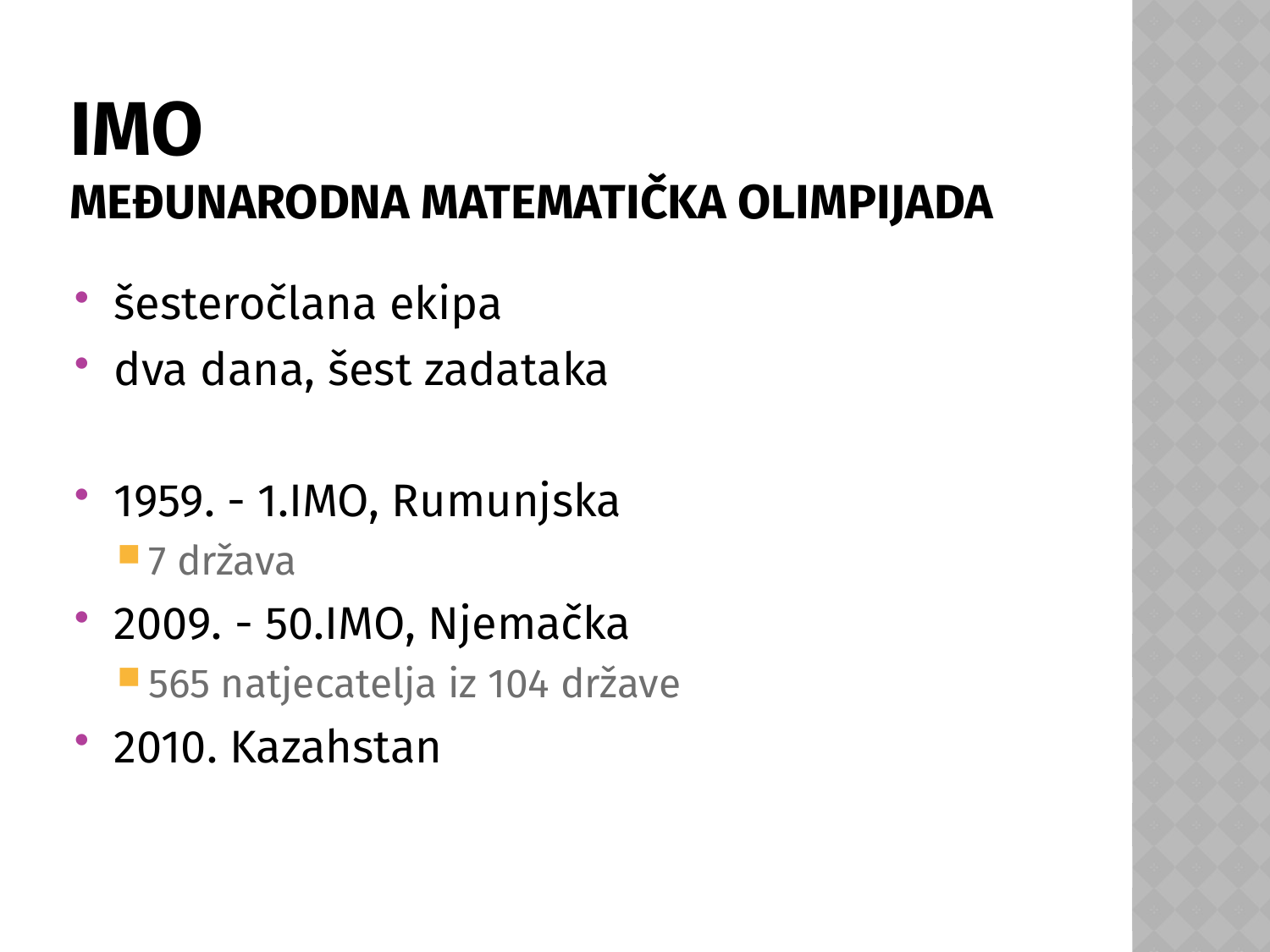

# IMO međunarodna matematička olimpijada
šesteročlana ekipa
dva dana, šest zadataka

1959. - 1.IMO, Rumunjska
7 država
2009. - 50.IMO, Njemačka
565 natjecatelja iz 104 države
2010. Kazahstan